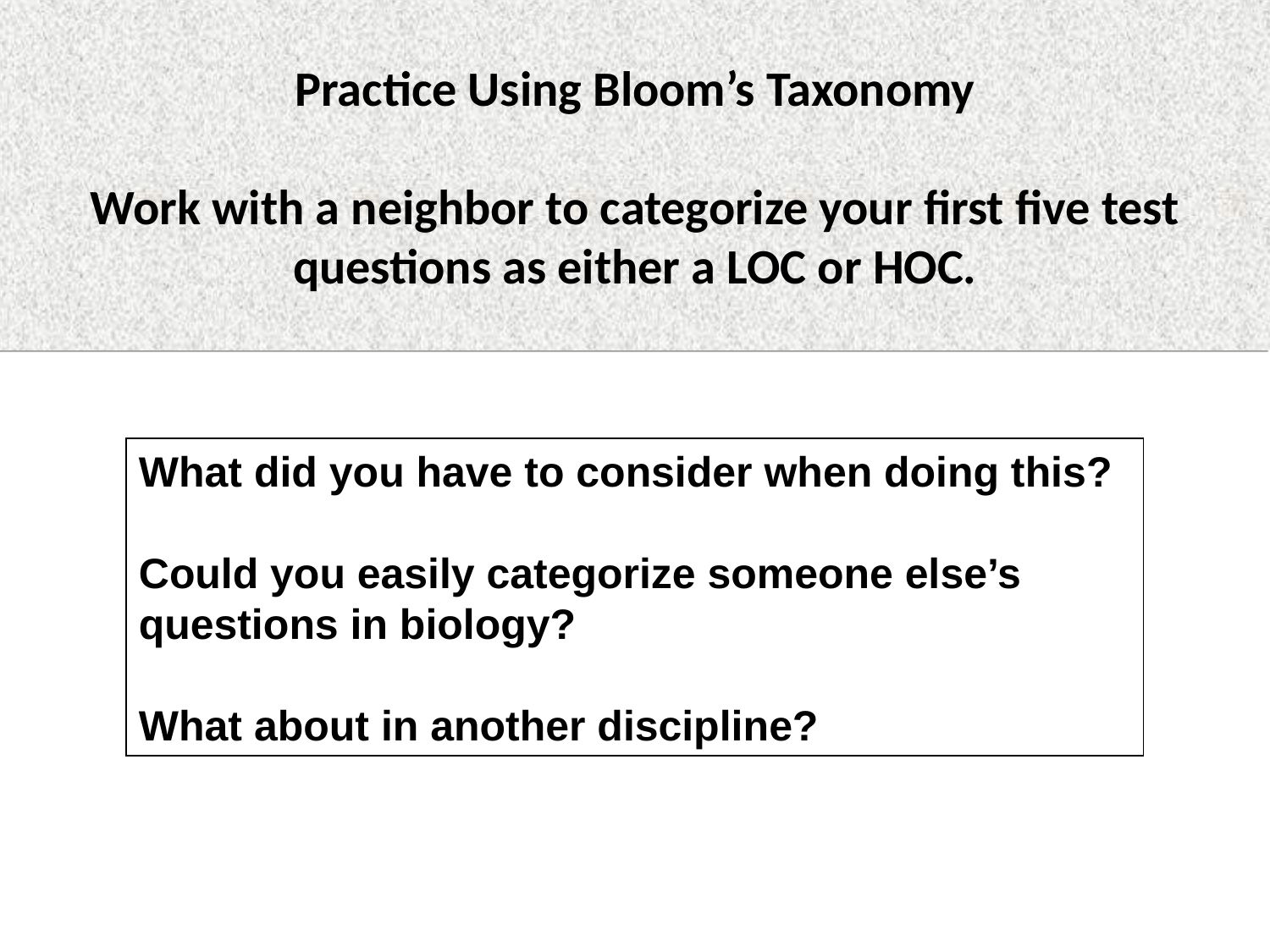

Practice Using Bloom’s Taxonomy

Work with a neighbor to categorize your first five test questions as either a LOC or HOC.
What did you have to consider when doing this?

Could you easily categorize someone else’s questions in biology?

What about in another discipline?